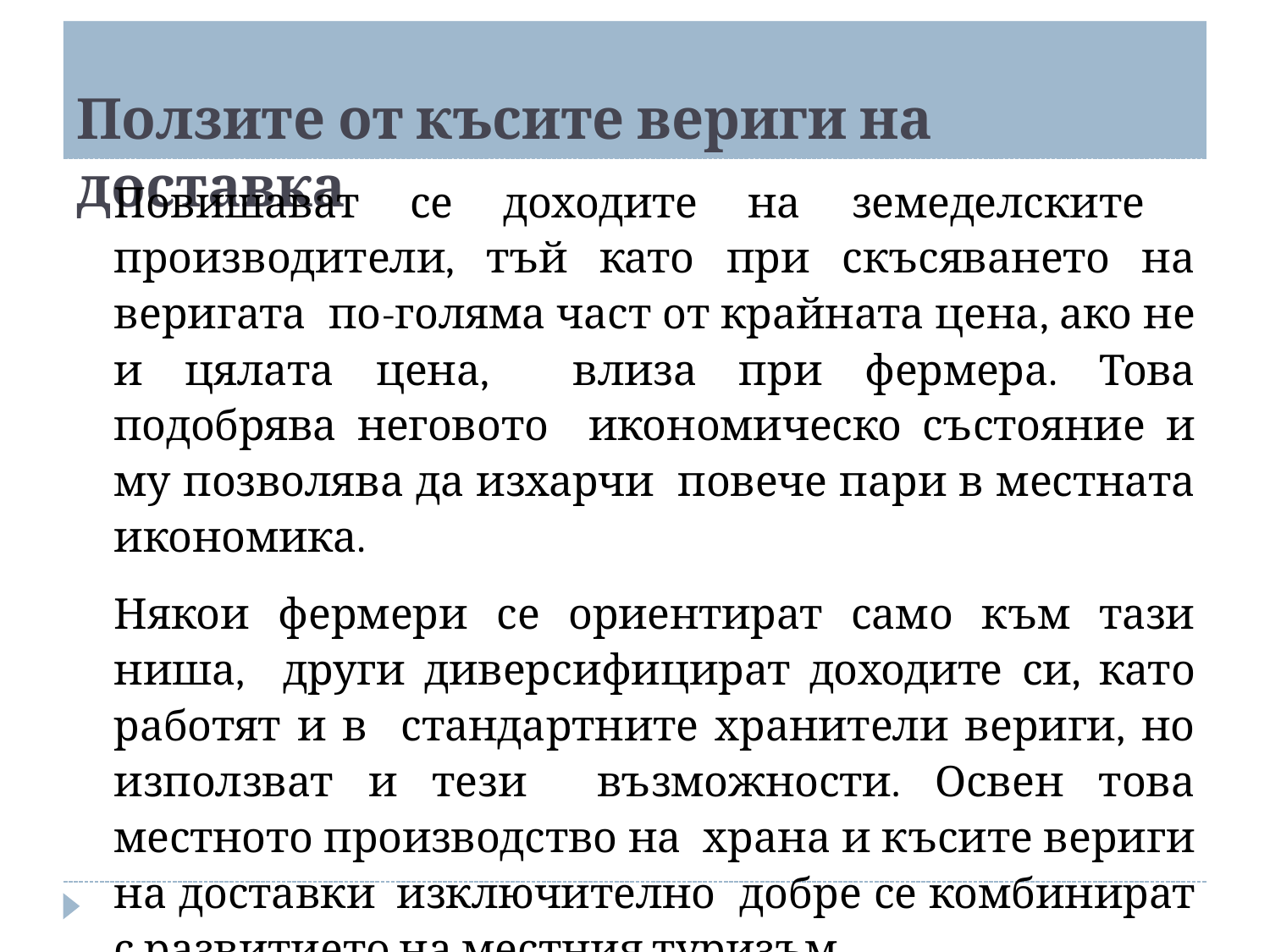

# Ползите от късите вериги на доставка
Повишават се доходите на земеделските  производители, тъй като при скъсяването на веригата  по-голяма част от крайната цена, ако не и цялата цена,  влиза при фермера. Това подобрява неговото  икономическо състояние и му позволява да изхарчи  повече пари в местната икономика.
Някои фермери се ориентират само към тази ниша,  други диверсифицират доходите си, като работят и в  стандартните хранители вериги, но използват и тези  възможности. Освен това местното производство на  храна и късите вериги на доставки изключително  добре се комбинират с развитието на местния туризъм.